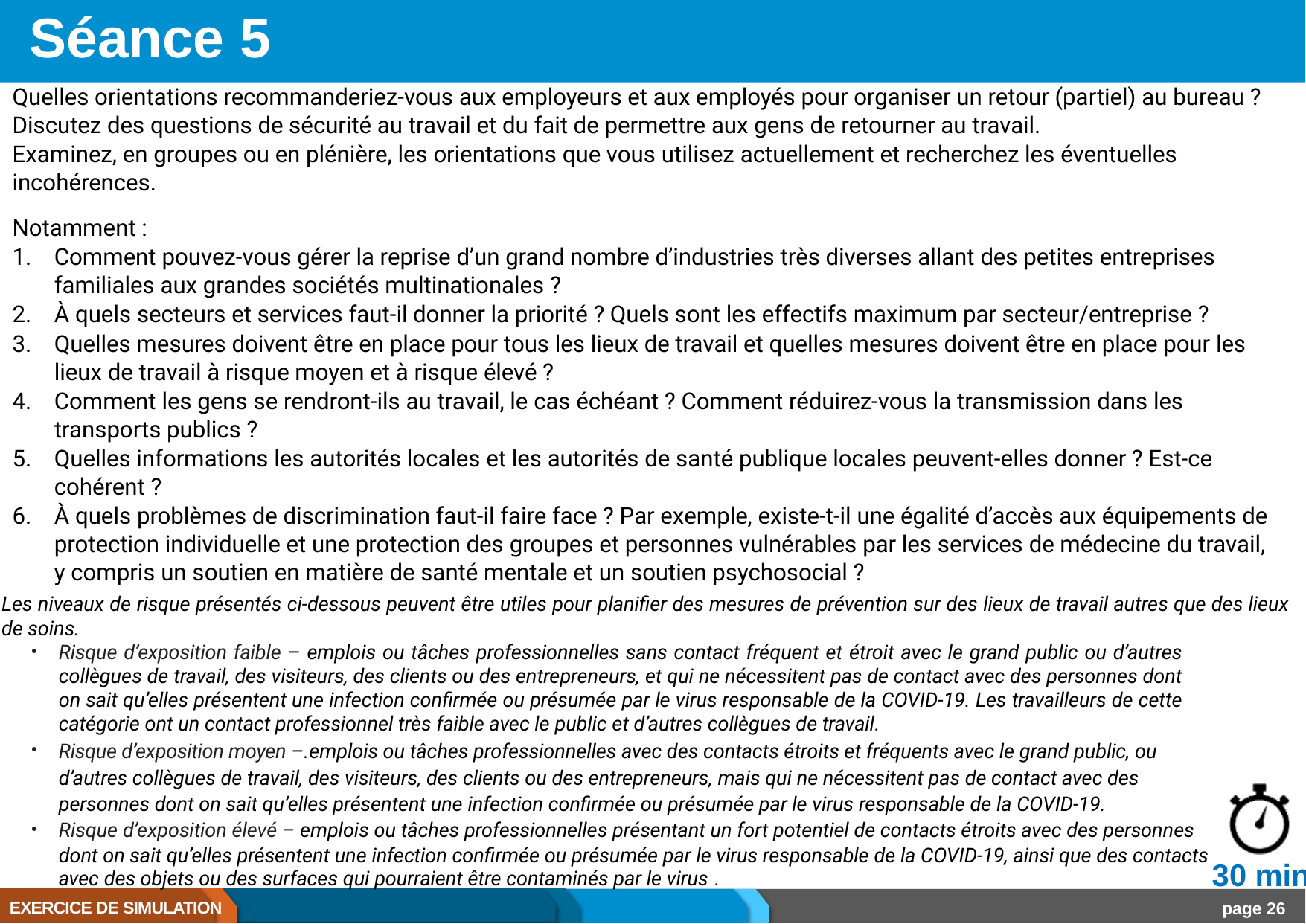

# Séance 5
Quelles orientations recommanderiez-vous aux employeurs et aux employés pour organiser un retour (partiel) au bureau ? Discutez des questions de sécurité au travail et du fait de permettre aux gens de retourner au travail.
Examinez, en groupes ou en plénière, les orientations que vous utilisez actuellement et recherchez les éventuelles incohérences.

Notamment :
Comment pouvez-vous gérer la reprise d’un grand nombre d’industries très diverses allant des petites entreprises familiales aux grandes sociétés multinationales ?
À quels secteurs et services faut-il donner la priorité ? Quels sont les effectifs maximum par secteur/entreprise ?
Quelles mesures doivent être en place pour tous les lieux de travail et quelles mesures doivent être en place pour les lieux de travail à risque moyen et à risque élevé ?
Comment les gens se rendront-ils au travail, le cas échéant ? Comment réduirez-vous la transmission dans les transports publics ?
Quelles informations les autorités locales et les autorités de santé publique locales peuvent-elles donner ? Est-ce cohérent ?
À quels problèmes de discrimination faut-il faire face ? Par exemple, existe-t-il une égalité d’accès aux équipements de protection individuelle et une protection des groupes et personnes vulnérables par les services de médecine du travail, y compris un soutien en matière de santé mentale et un soutien psychosocial ?
Les niveaux de risque présentés ci-dessous peuvent être utiles pour planifier des mesures de prévention sur des lieux de travail autres que des lieux de soins.
Risque d’exposition faible – emplois ou tâches professionnelles sans contact fréquent et étroit avec le grand public ou d’autres collègues de travail, des visiteurs, des clients ou des entrepreneurs, et qui ne nécessitent pas de contact avec des personnes dont on sait qu’elles présentent une infection confirmée ou présumée par le virus responsable de la COVID-19. Les travailleurs de cette catégorie ont un contact professionnel très faible avec le public et d’autres collègues de travail.
Risque d’exposition moyen –.emplois ou tâches professionnelles avec des contacts étroits et fréquents avec le grand public, ou d’autres collègues de travail, des visiteurs, des clients ou des entrepreneurs, mais qui ne nécessitent pas de contact avec des personnes dont on sait qu’elles présentent une infection confirmée ou présumée par le virus responsable de la COVID-19.
Risque d’exposition élevé – emplois ou tâches professionnelles présentant un fort potentiel de contacts étroits avec des personnes dont on sait qu’elles présentent une infection confirmée ou présumée par le virus responsable de la COVID-19, ainsi que des contacts avec des objets ou des surfaces qui pourraient être contaminés par le virus .

30 min
EXERCICE DE SIMULATION
page 26